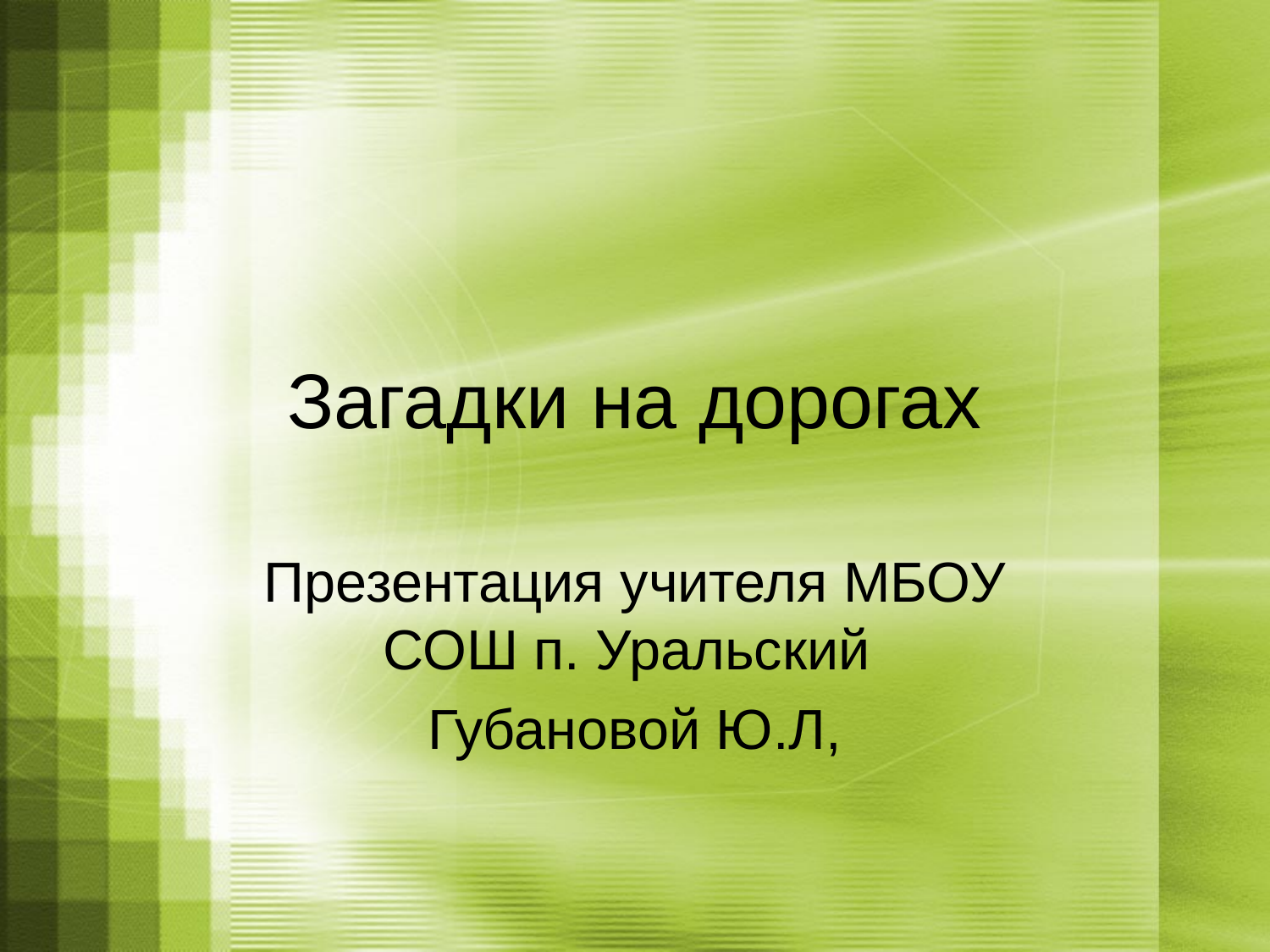

# Загадки на дорогах
Презентация учителя МБОУ СОШ п. Уральский
Губановой Ю.Л,